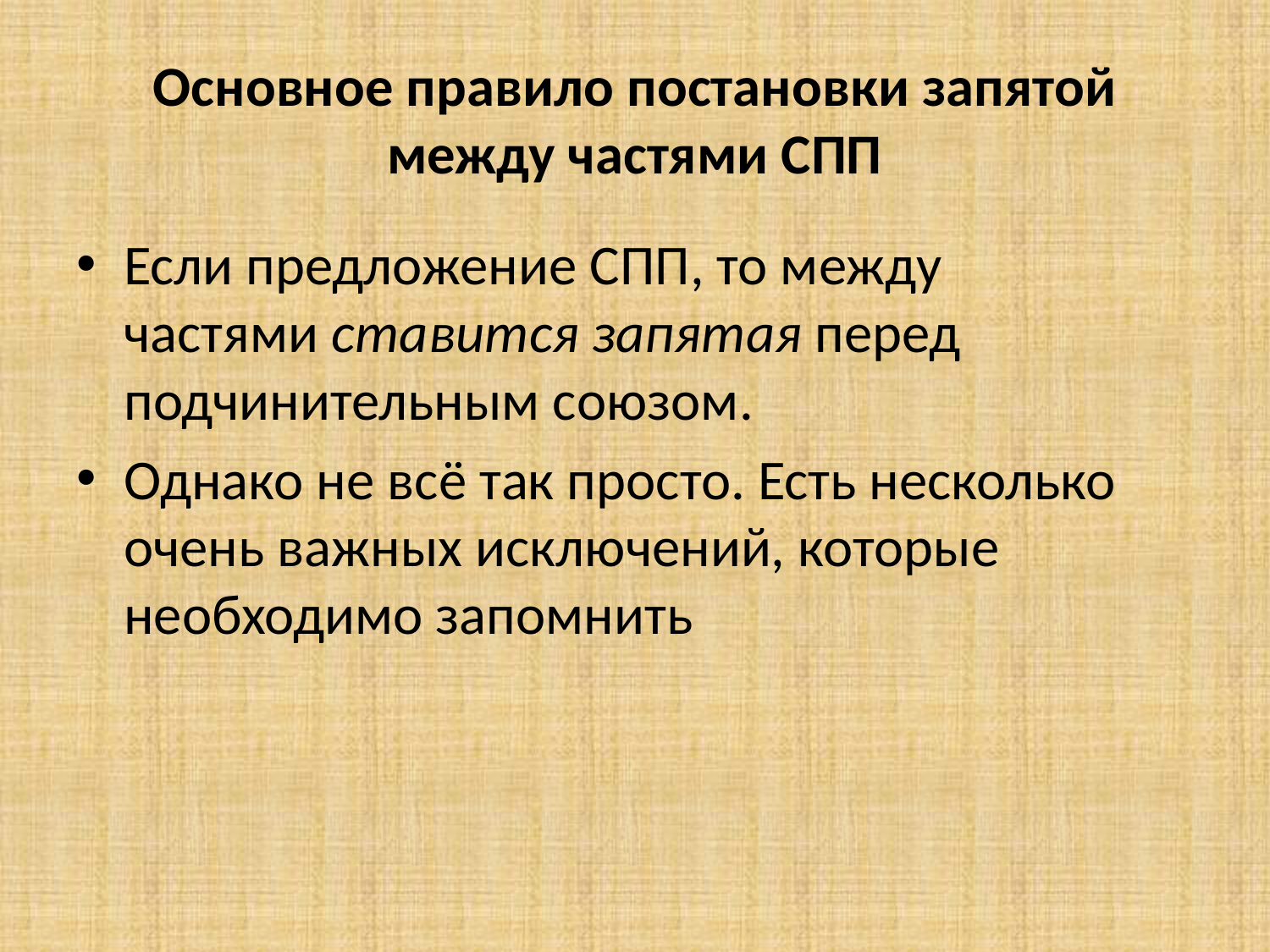

# Основное правило постановки запятой между частями СПП
Если предложение СПП, то между частями ставится запятая перед подчинительным союзом.
Однако не всё так просто. Есть несколько очень важных исключений, которые необходимо запомнить